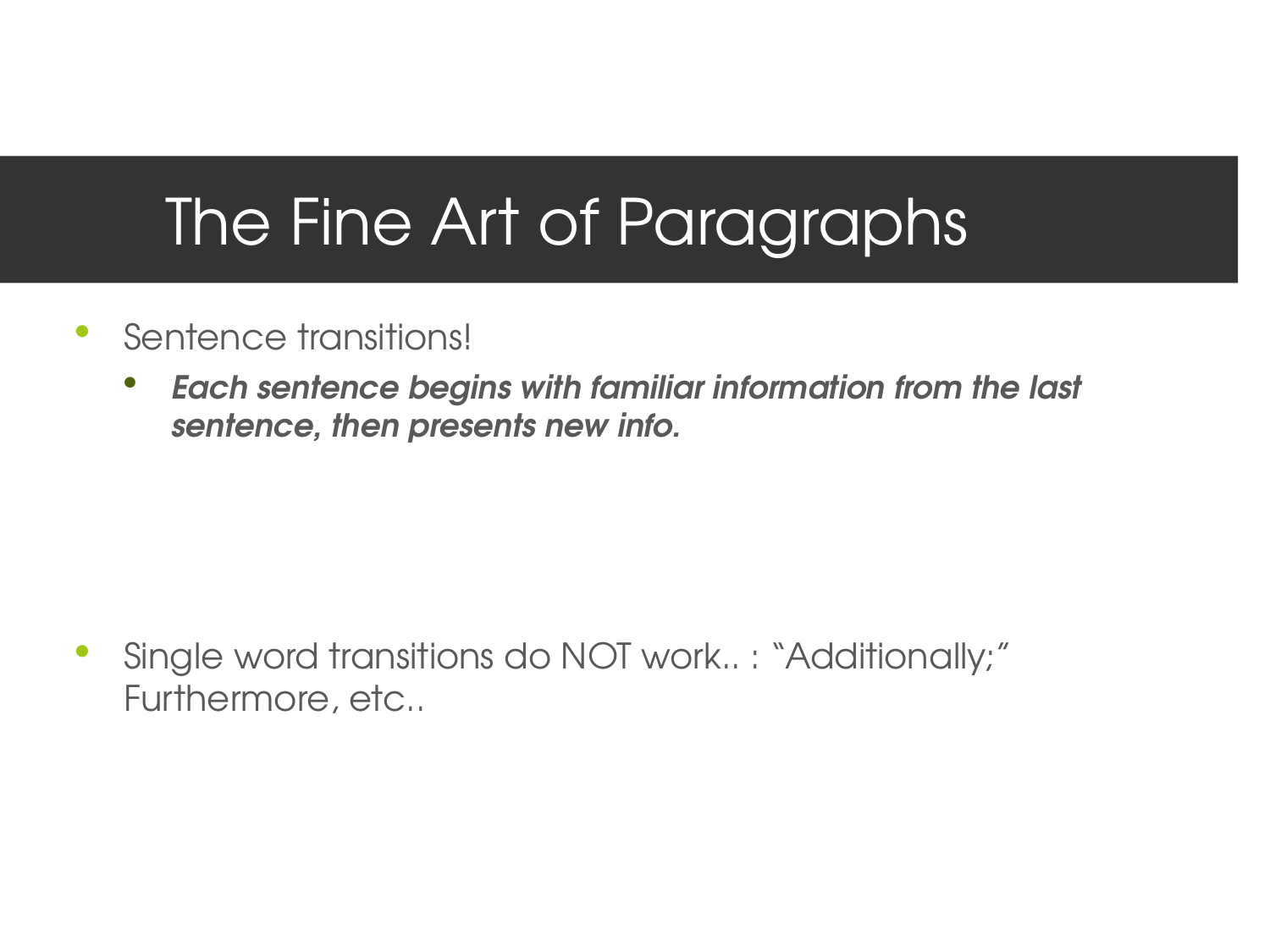

# The Fine Art of Paragraphs
Sentence transitions!
Each sentence begins with familiar information from the last sentence, then presents new info.

Single word transitions do NOT work.. : “Additionally;” Furthermore, etc..